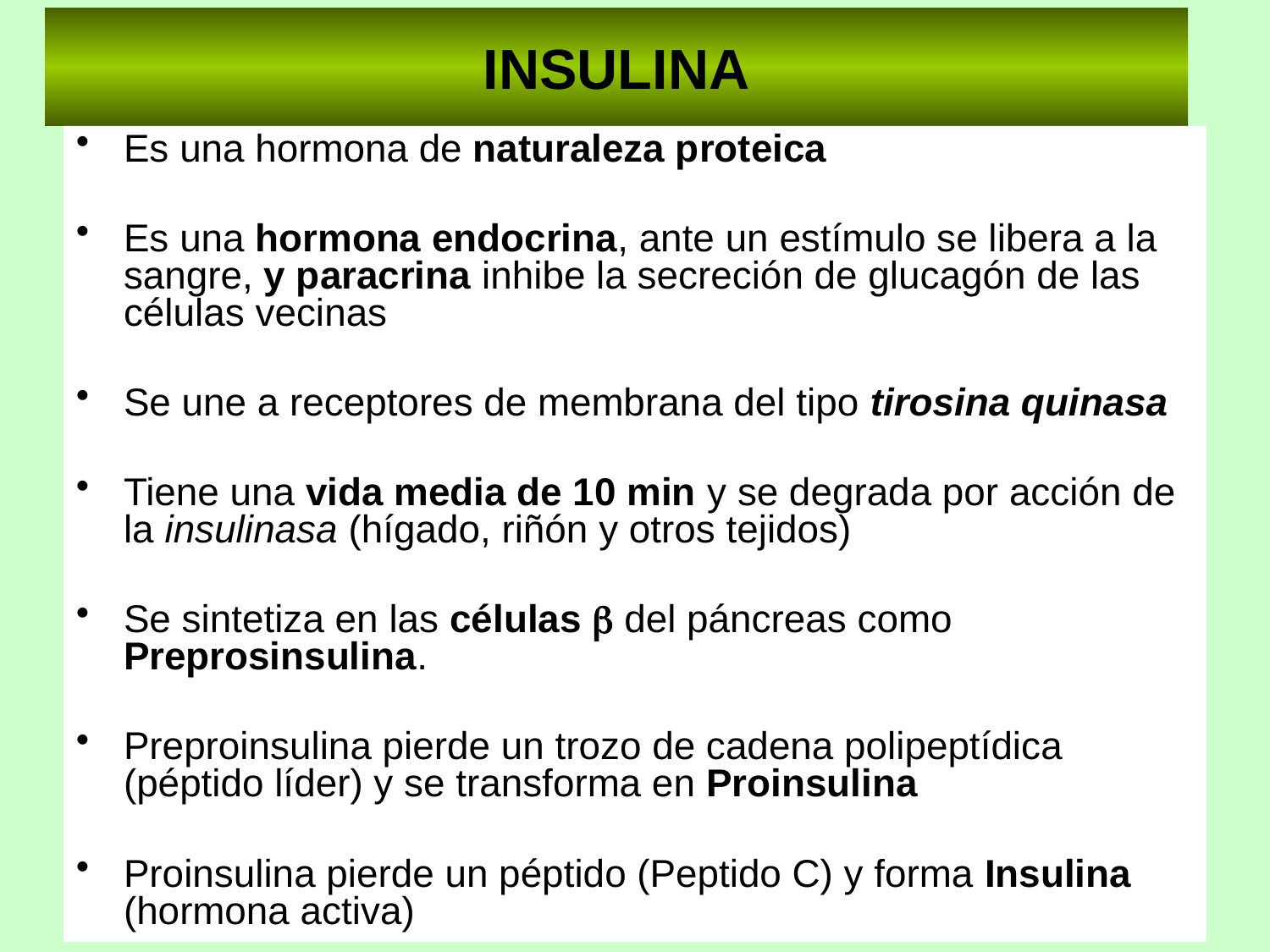

# INSULINA
Es una hormona de naturaleza proteica

Es una hormona endocrina, ante un estímulo se libera a la sangre, y paracrina inhibe la secreción de glucagón de las células vecinas

Se une a receptores de membrana del tipo tirosina quinasa

Tiene una vida media de 10 min y se degrada por acción de la insulinasa (hígado, riñón y otros tejidos)

Se sintetiza en las células β del páncreas como Preprosinsulina.

Preproinsulina pierde un trozo de cadena polipeptídica (péptido líder) y se transforma en Proinsulina

Proinsulina pierde un péptido (Peptido C) y forma Insulina (hormona activa)